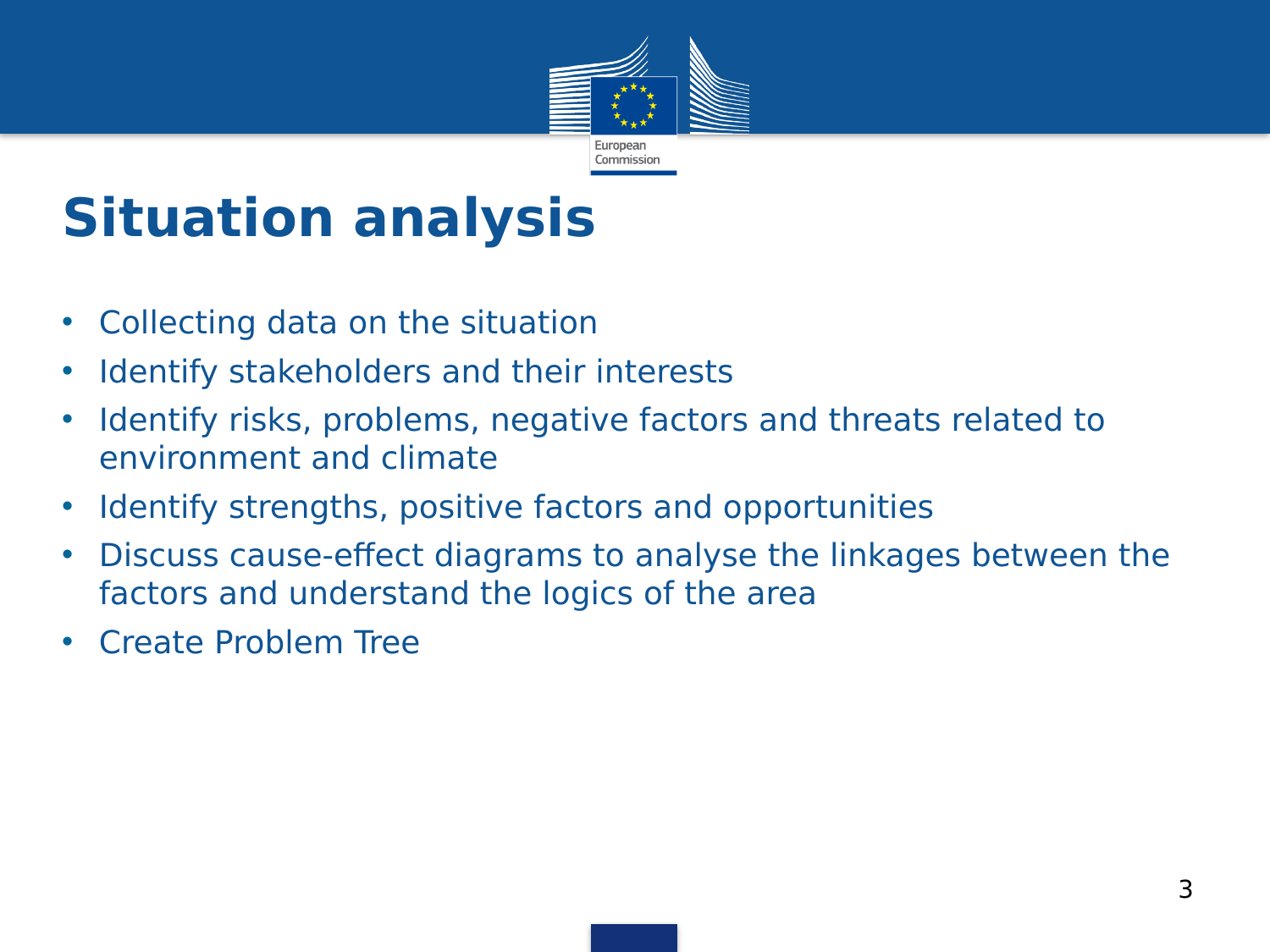

# Situation analysis

Collecting data on the situation
Identify stakeholders and their interests
Identify risks, problems, negative factors and threats related to environment and climate
Identify strengths, positive factors and opportunities
Discuss cause-effect diagrams to analyse the linkages between the factors and understand the logics of the area
Create Problem Tree
3